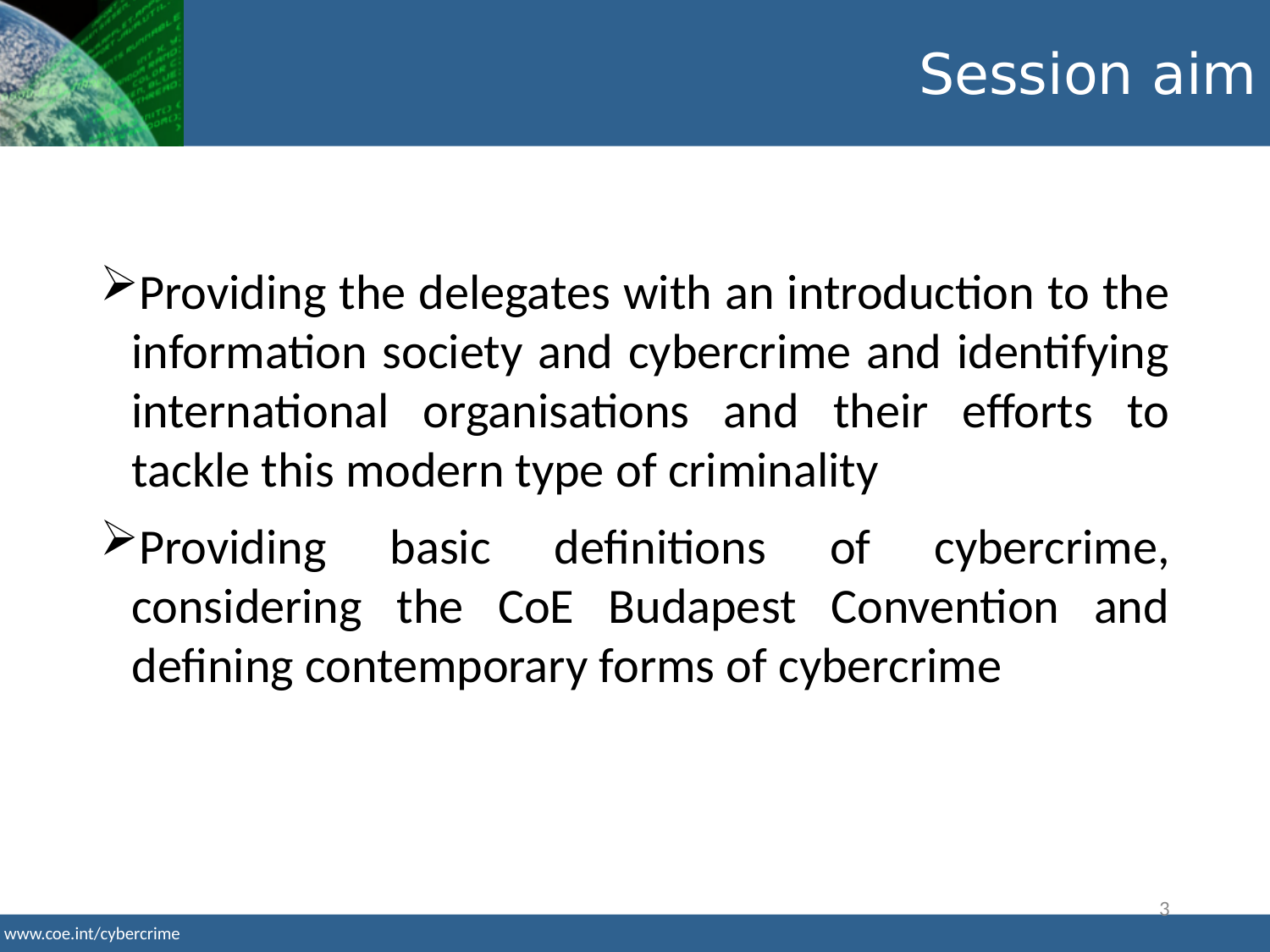

Session aim

Providing the delegates with an introduction to the information society and cybercrime and identifying international organisations and their efforts to tackle this modern type of criminality
Providing basic definitions of cybercrime, considering the CoE Budapest Convention and defining contemporary forms of cybercrime

3